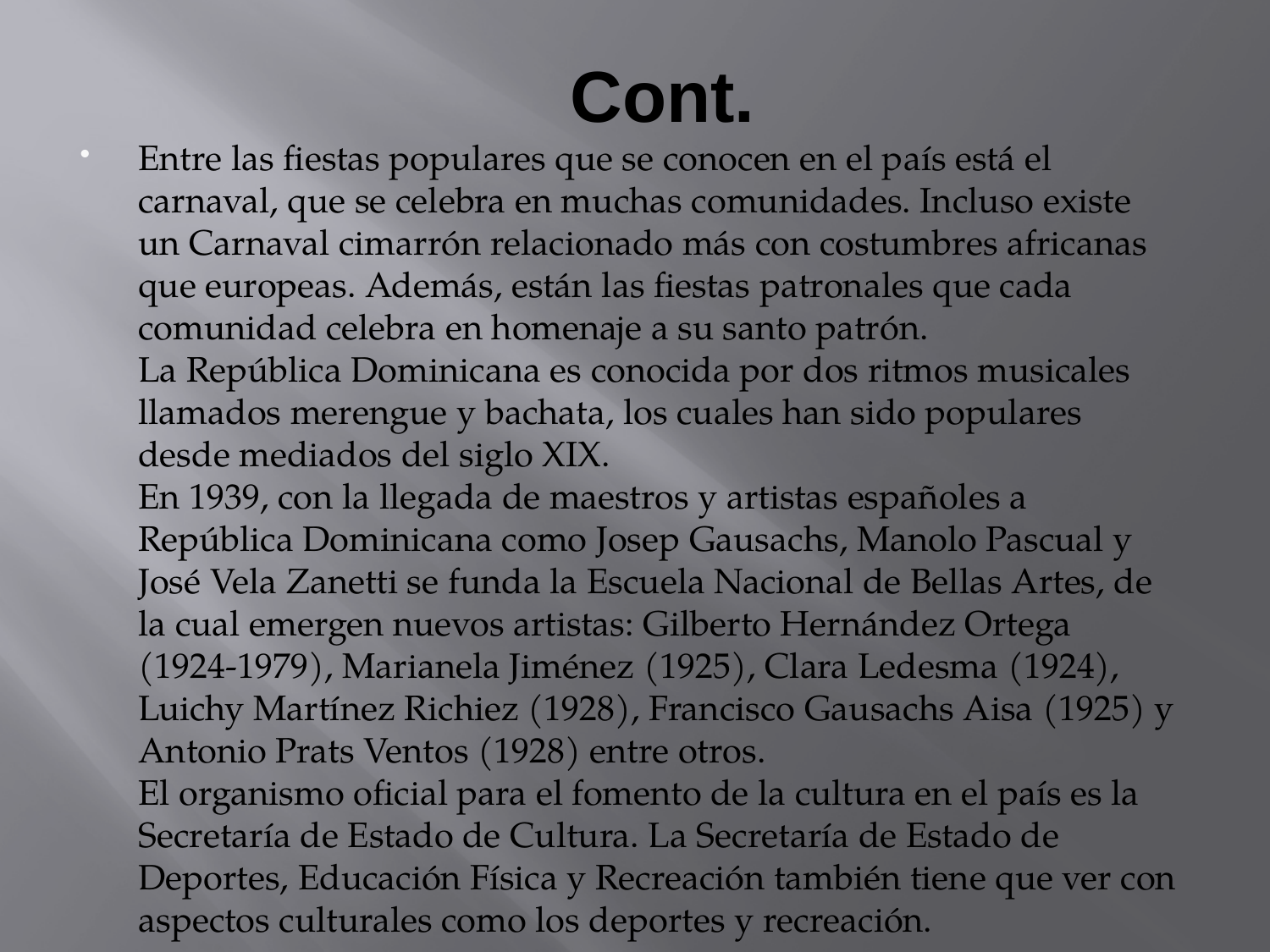

# Cont.
Entre las fiestas populares que se conocen en el país está el carnaval, que se celebra en muchas comunidades. Incluso existe un Carnaval cimarrón relacionado más con costumbres africanas que europeas. Además, están las fiestas patronales que cada comunidad celebra en homenaje a su santo patrón. 
La República Dominicana es conocida por dos ritmos musicales llamados merengue y bachata, los cuales han sido populares desde mediados del siglo XIX. 
En 1939, con la llegada de maestros y artistas españoles a República Dominicana como Josep Gausachs, Manolo Pascual y José Vela Zanetti se funda la Escuela Nacional de Bellas Artes, de la cual emergen nuevos artistas: Gilberto Hernández Ortega (1924-1979), Marianela Jiménez (1925), Clara Ledesma (1924), Luichy Martínez Richiez (1928), Francisco Gausachs Aisa (1925) y Antonio Prats Ventos (1928) entre otros. 
El organismo oficial para el fomento de la cultura en el país es la Secretaría de Estado de Cultura. La Secretaría de Estado de Deportes, Educación Física y Recreación también tiene que ver con aspectos culturales como los deportes y recreación.